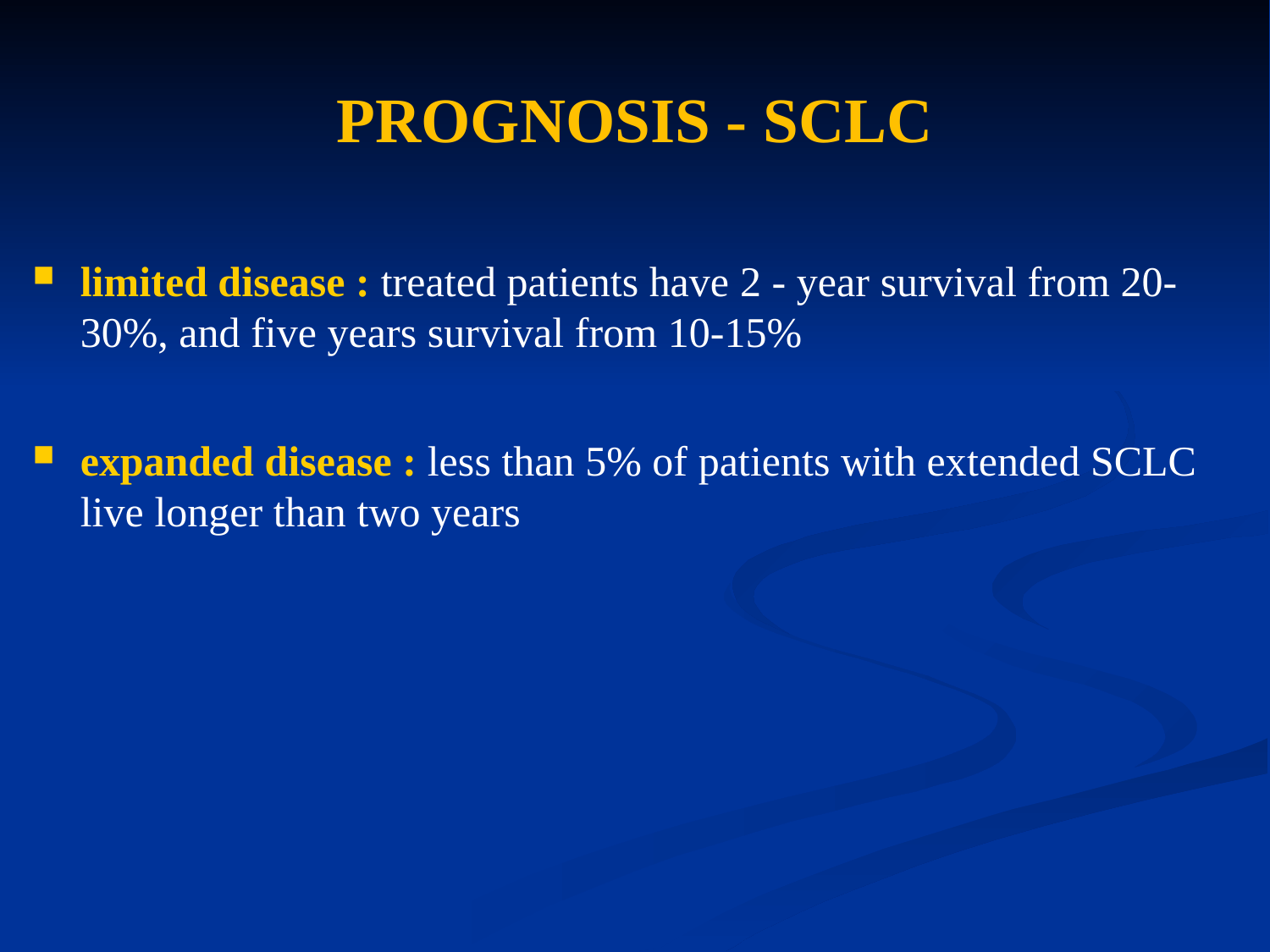

# PROGNOSIS - SCLC
limited disease : treated patients have 2 - year survival from 20-30%, and five years survival from 10-15%

expanded disease : less than 5% of patients with extended SCLC live longer than two years